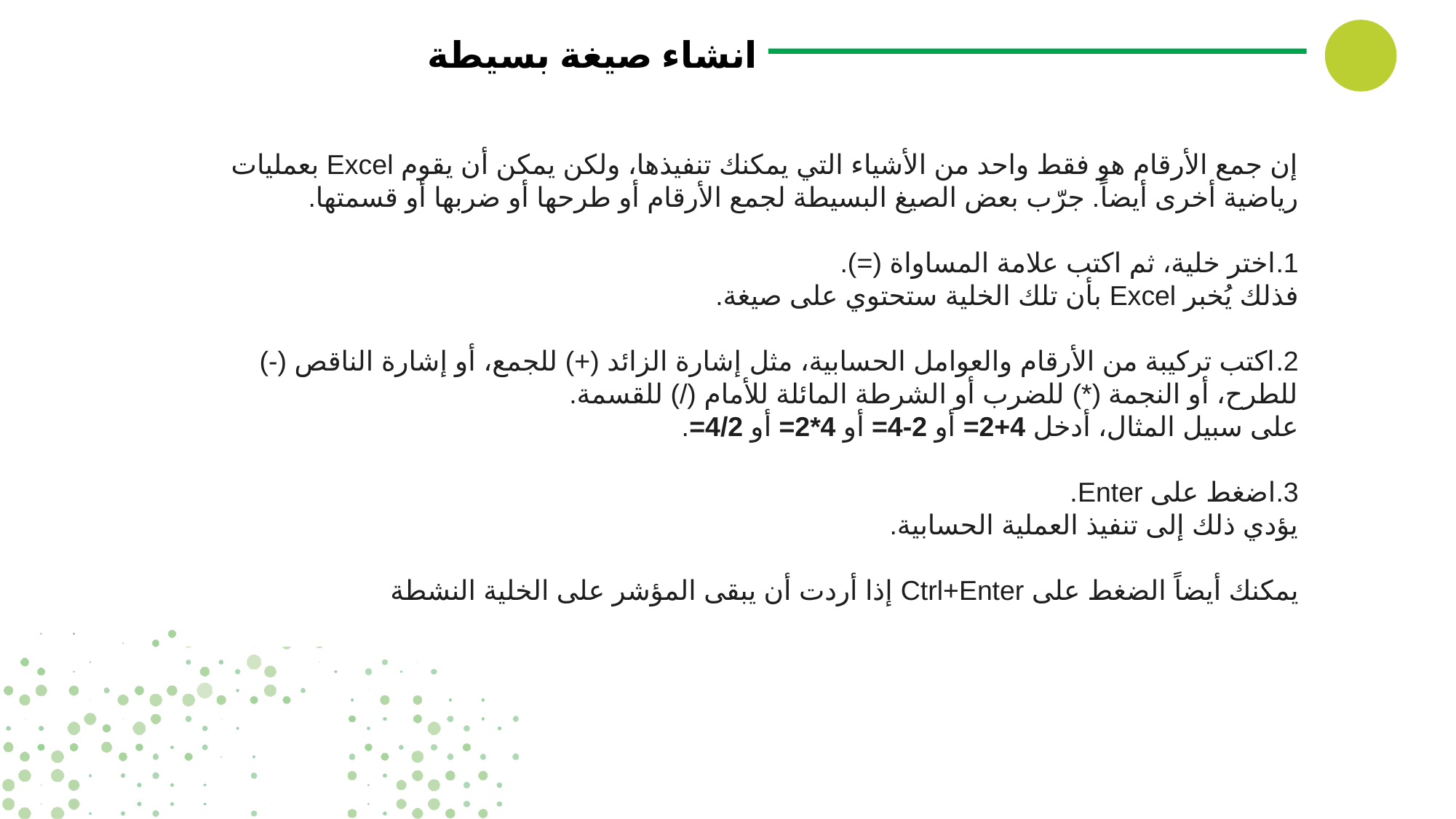

انشاء صيغة بسيطة

إن جمع الأرقام هو فقط واحد من الأشياء التي يمكنك تنفيذها، ولكن يمكن أن يقوم Excel بعمليات رياضية أخرى أيضاً. جرّب بعض الصيغ البسيطة لجمع الأرقام أو طرحها أو ضربها أو قسمتها.

اختر خلية، ثم اكتب علامة المساواة (=).
فذلك يُخبر Excel بأن تلك الخلية ستحتوي على صيغة.

اكتب تركيبة من الأرقام والعوامل الحسابية، مثل إشارة الزائد (+) للجمع، أو إشارة الناقص (-) للطرح، أو النجمة (*) للضرب أو الشرطة المائلة للأمام (/) للقسمة.
على سبيل المثال، أدخل ‎=2+4 أو ‎=4-2 أو ‎=2*4 أو ‎=4/2.

اضغط على Enter.
يؤدي ذلك إلى تنفيذ العملية الحسابية.

يمكنك أيضاً الضغط على Ctrl+Enter إذا أردت أن يبقى المؤشر على الخلية النشطة